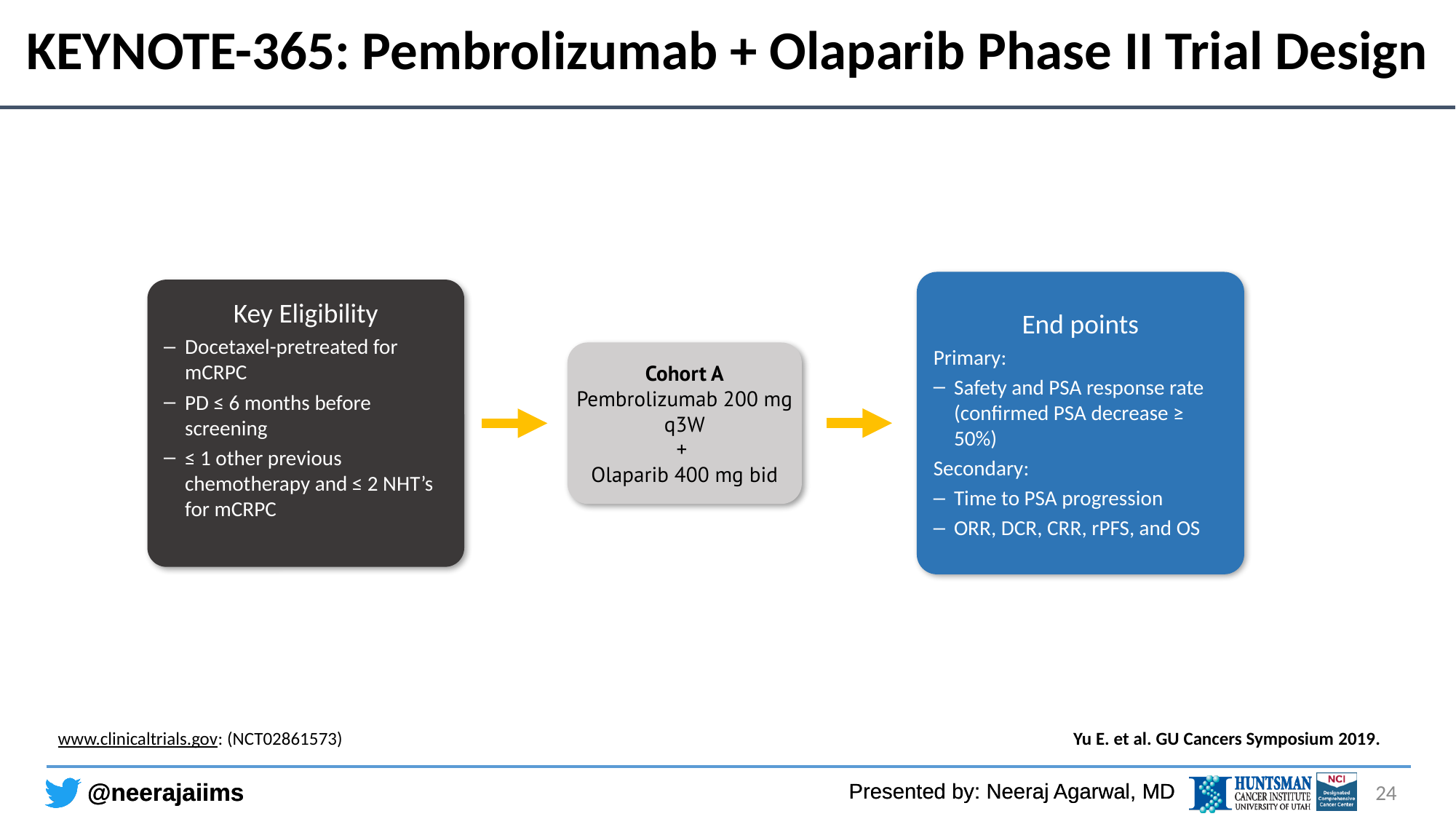

# KEYNOTE-365: Pembrolizumab + Olaparib Phase II Trial Design
End points
Primary:
Safety and PSA response rate (confirmed PSA decrease ≥ 50%)
Secondary:
Time to PSA progression
ORR, DCR, CRR, rPFS, and OS
Key Eligibility
Docetaxel-pretreated for mCRPC
PD ≤ 6 months before screening
≤ 1 other previous chemotherapy and ≤ 2 NHT’s for mCRPC

Cohort A
Pembrolizumab 200 mg q3W
+
Olaparib 400 mg bid
Yu E. et al. GU Cancers Symposium 2019.
www.clinicaltrials.gov: (NCT02861573)
24